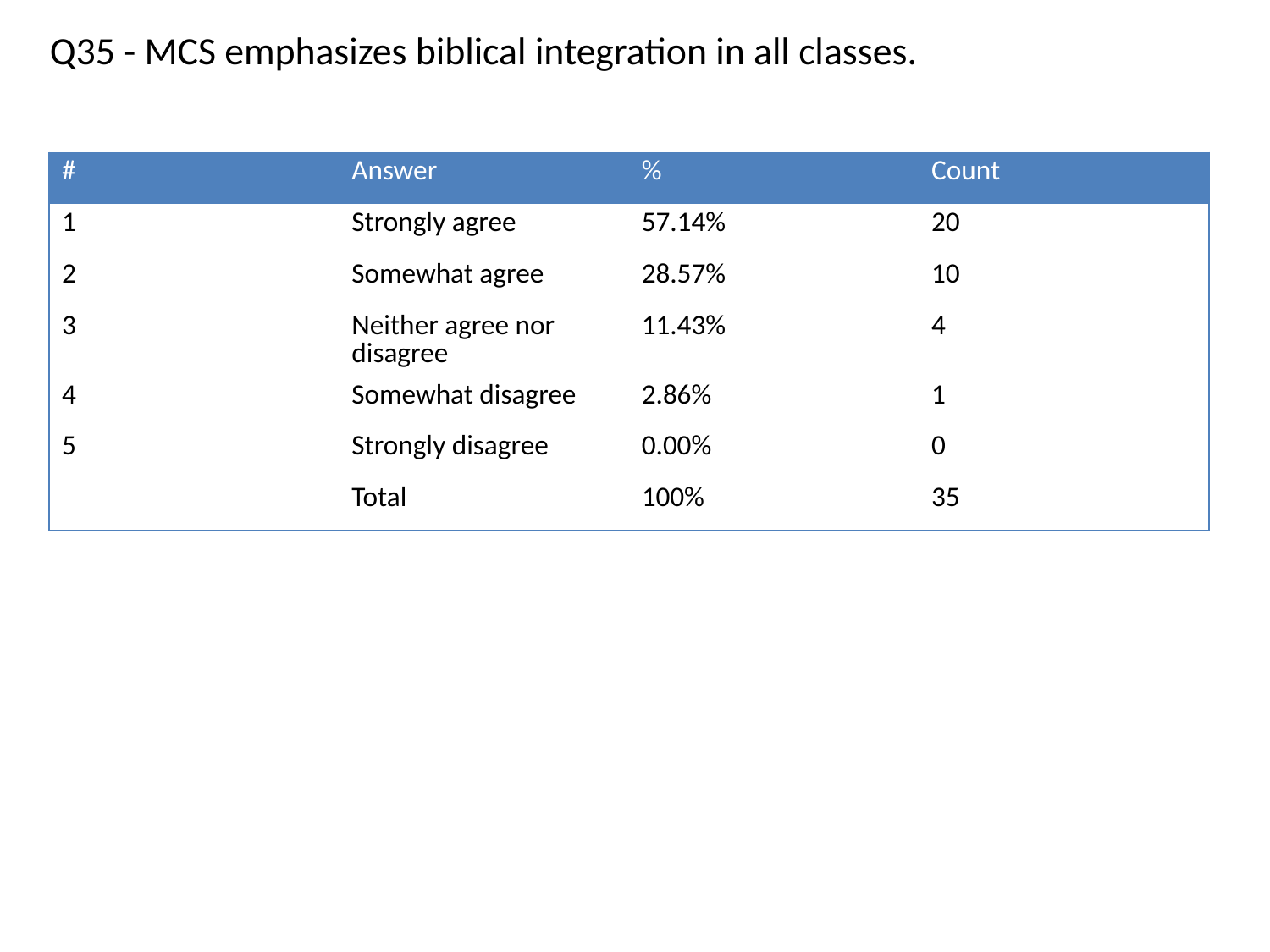

Q35 - MCS emphasizes biblical integration in all classes.
| # | Answer | % | Count |
| --- | --- | --- | --- |
| 1 | Strongly agree | 57.14% | 20 |
| 2 | Somewhat agree | 28.57% | 10 |
| 3 | Neither agree nor disagree | 11.43% | 4 |
| 4 | Somewhat disagree | 2.86% | 1 |
| 5 | Strongly disagree | 0.00% | 0 |
|  | Total | 100% | 35 |